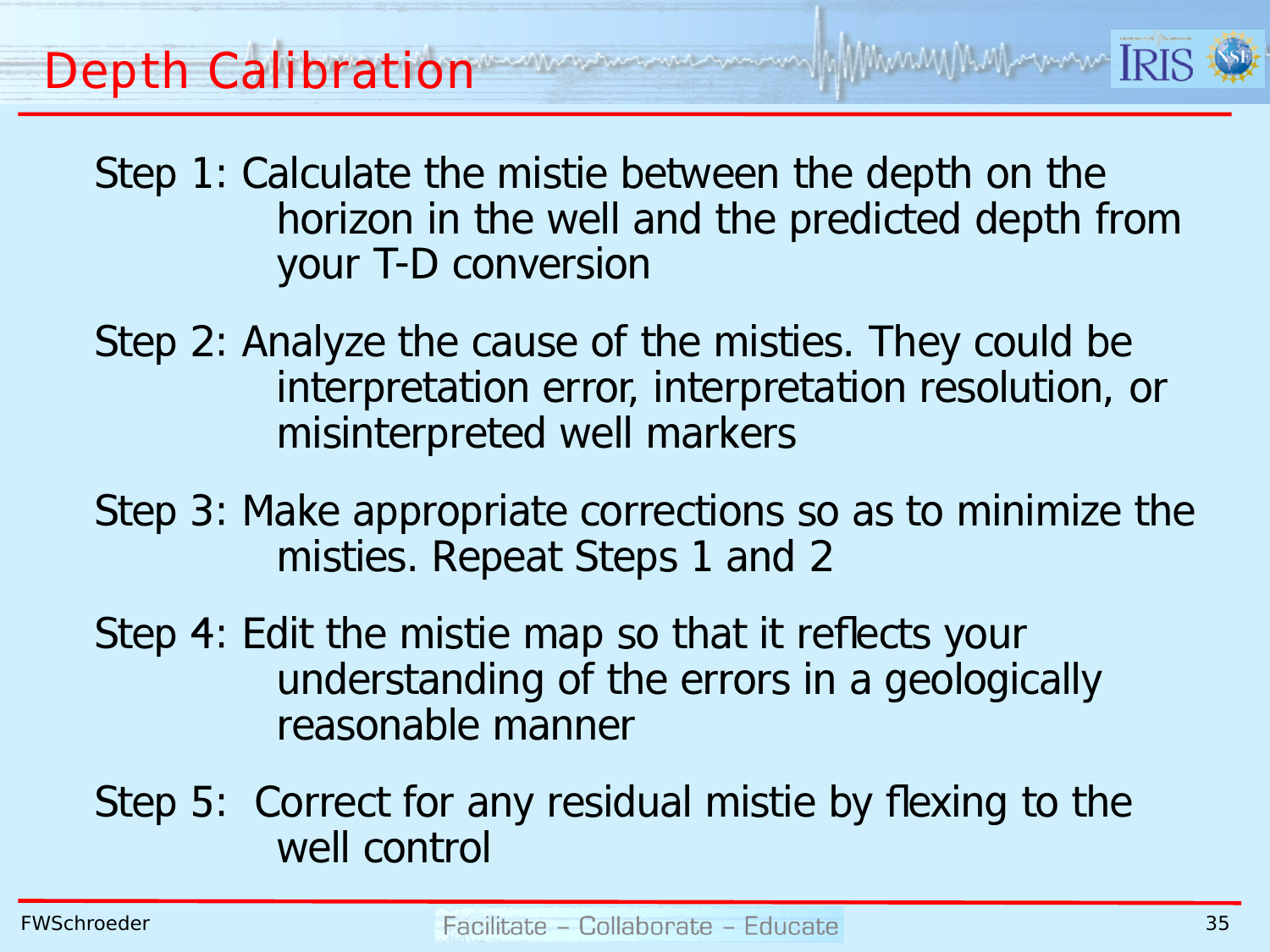

# Depth Calibration
Step 1: Calculate the mistie between the depth on the horizon in the well and the predicted depth from your T-D conversion
Step 2: Analyze the cause of the misties. They could be interpretation error, interpretation resolution, or misinterpreted well markers
Step 3: Make appropriate corrections so as to minimize the misties. Repeat Steps 1 and 2
Step 4: Edit the mistie map so that it reflects your understanding of the errors in a geologically reasonable manner
Step 5:  Correct for any residual mistie by flexing to the well control